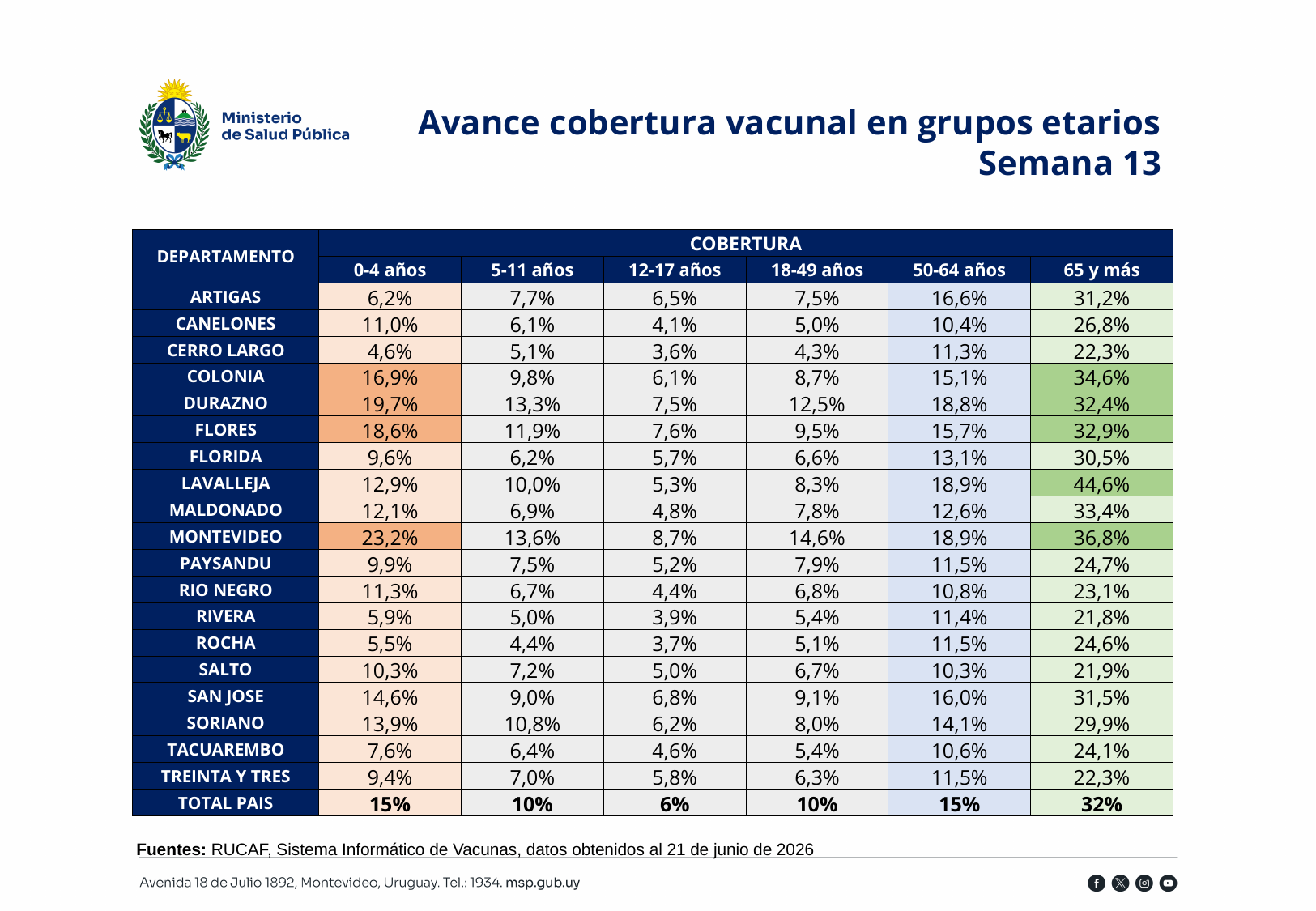

Avance cobertura vacunal en grupos etarios
Semana 13
| DEPARTAMENTO | COBERTURA |  |  |  |  |  |
| --- | --- | --- | --- | --- | --- | --- |
|  | 0-4 años | 5-11 años | 12-17 años | 18-49 años | 50-64 años | 65 y más |
| ARTIGAS | 6,2% | 7,7% | 6,5% | 7,5% | 16,6% | 31,2% |
| CANELONES | 11,0% | 6,1% | 4,1% | 5,0% | 10,4% | 26,8% |
| CERRO LARGO | 4,6% | 5,1% | 3,6% | 4,3% | 11,3% | 22,3% |
| COLONIA | 16,9% | 9,8% | 6,1% | 8,7% | 15,1% | 34,6% |
| DURAZNO | 19,7% | 13,3% | 7,5% | 12,5% | 18,8% | 32,4% |
| FLORES | 18,6% | 11,9% | 7,6% | 9,5% | 15,7% | 32,9% |
| FLORIDA | 9,6% | 6,2% | 5,7% | 6,6% | 13,1% | 30,5% |
| LAVALLEJA | 12,9% | 10,0% | 5,3% | 8,3% | 18,9% | 44,6% |
| MALDONADO | 12,1% | 6,9% | 4,8% | 7,8% | 12,6% | 33,4% |
| MONTEVIDEO | 23,2% | 13,6% | 8,7% | 14,6% | 18,9% | 36,8% |
| PAYSANDU | 9,9% | 7,5% | 5,2% | 7,9% | 11,5% | 24,7% |
| RIO NEGRO | 11,3% | 6,7% | 4,4% | 6,8% | 10,8% | 23,1% |
| RIVERA | 5,9% | 5,0% | 3,9% | 5,4% | 11,4% | 21,8% |
| ROCHA | 5,5% | 4,4% | 3,7% | 5,1% | 11,5% | 24,6% |
| SALTO | 10,3% | 7,2% | 5,0% | 6,7% | 10,3% | 21,9% |
| SAN JOSE | 14,6% | 9,0% | 6,8% | 9,1% | 16,0% | 31,5% |
| SORIANO | 13,9% | 10,8% | 6,2% | 8,0% | 14,1% | 29,9% |
| TACUAREMBO | 7,6% | 6,4% | 4,6% | 5,4% | 10,6% | 24,1% |
| TREINTA Y TRES | 9,4% | 7,0% | 5,8% | 6,3% | 11,5% | 22,3% |
| TOTAL PAIS | 15% | 10% | 6% | 10% | 15% | 32% |
Fuentes: RUCAF, Sistema Informático de Vacunas, datos obtenidos al 21 de junio de 2026